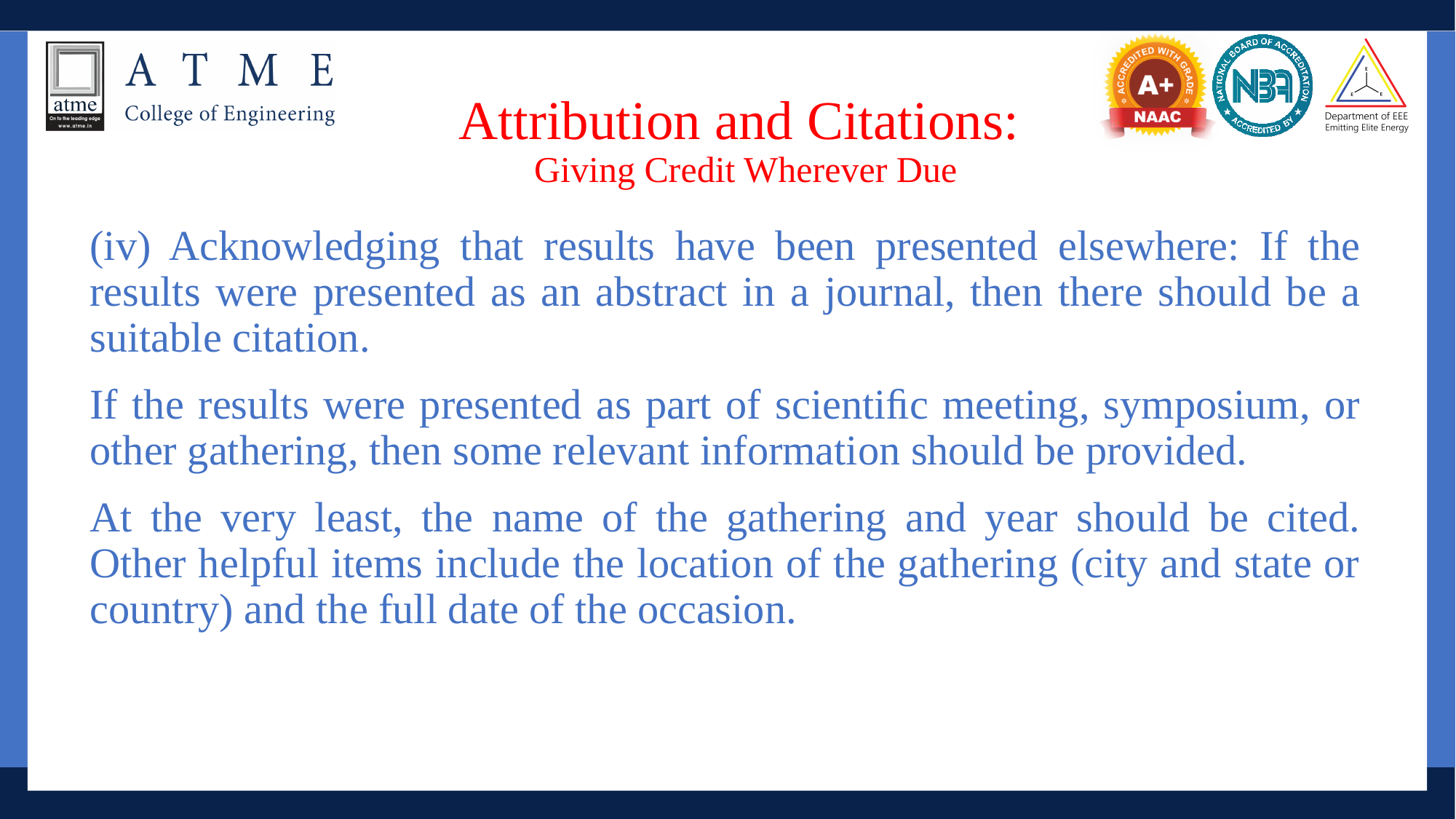

# Attribution and Citations: Giving Credit Wherever Due
(iv) Acknowledging that results have been presented elsewhere: If the results were presented as an abstract in a journal, then there should be a suitable citation.
If the results were presented as part of scientiﬁc meeting, symposium, or other gathering, then some relevant information should be provided.
At the very least, the name of the gathering and year should be cited. Other helpful items include the location of the gathering (city and state or country) and the full date of the occasion.